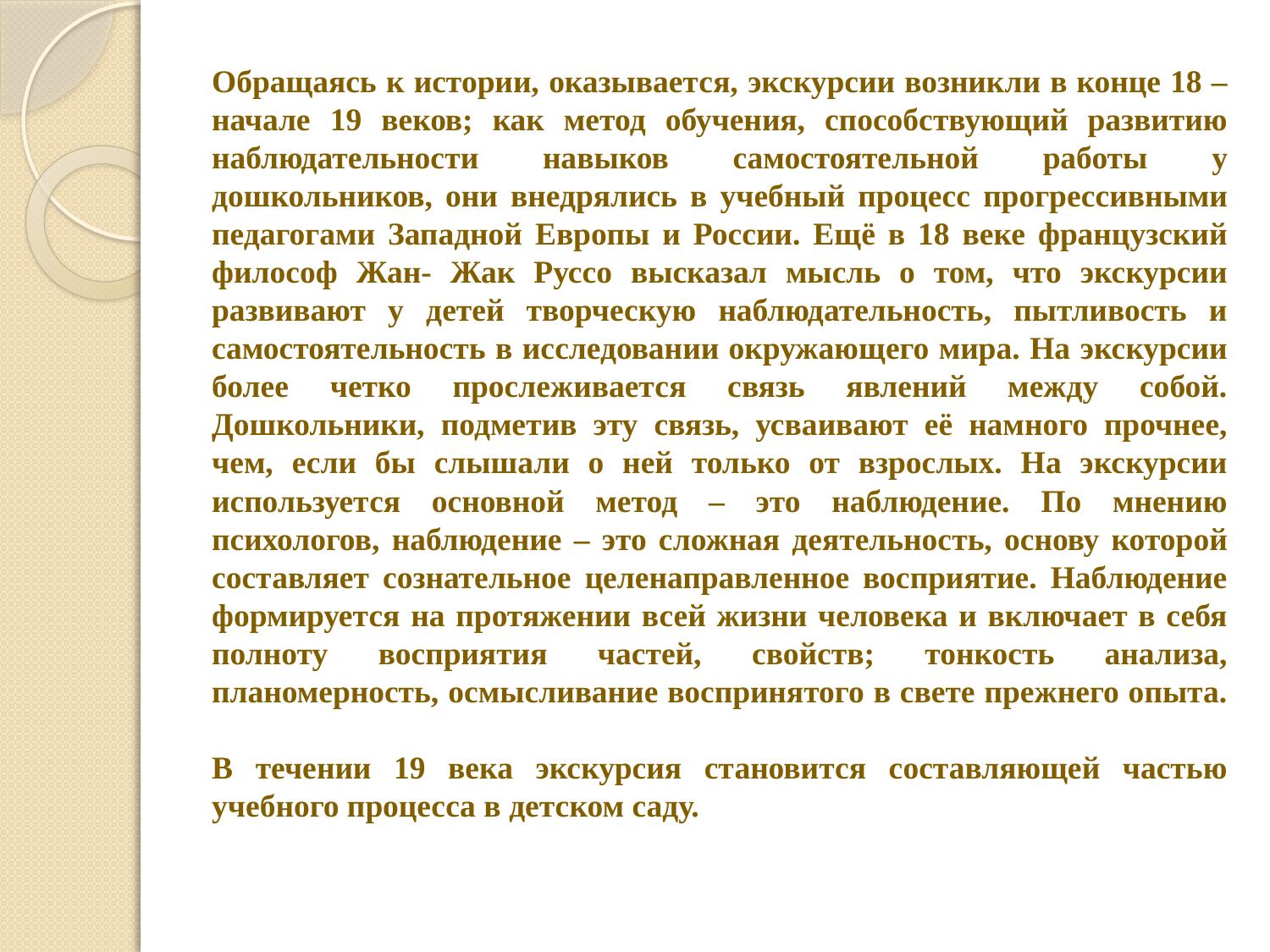

# Обращаясь к истории, оказывается, экскурсии возникли в конце 18 – начале 19 веков; как метод обучения, способствующий развитию наблюдательности навыков самостоятельной работы у дошкольников, они внедрялись в учебный процесс прогрессивными педагогами Западной Европы и России. Ещё в 18 веке французский философ Жан- Жак Руссо высказал мысль о том, что экскурсии развивают у детей творческую наблюдательность, пытливость и самостоятельность в исследовании окружающего мира. На экскурсии более четко прослеживается связь явлений между собой. Дошкольники, подметив эту связь, усваивают её намного прочнее, чем, если бы слышали о ней только от взрослых. На экскурсии используется основной метод – это наблюдение. По мнению психологов, наблюдение – это сложная деятельность, основу которой составляет сознательное целенаправленное восприятие. Наблюдение формируется на протяжении всей жизни человека и включает в себя полноту восприятия частей, свойств; тонкость анализа, планомерность, осмысливание воспринятого в свете прежнего опыта. В течении 19 века экскурсия становится составляющей частью учебного процесса в детском саду.